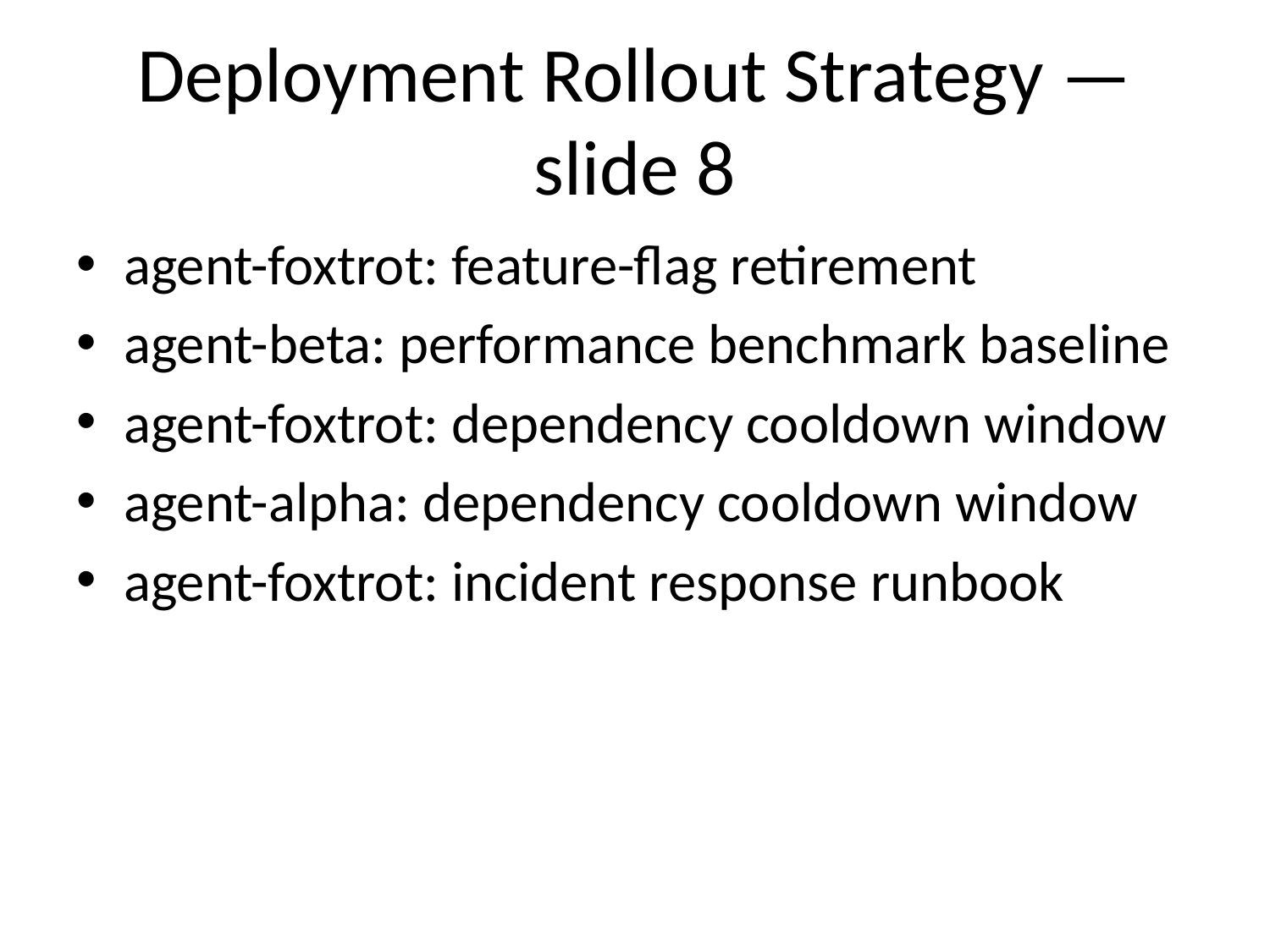

# Deployment Rollout Strategy — slide 8
agent-foxtrot: feature-flag retirement
agent-beta: performance benchmark baseline
agent-foxtrot: dependency cooldown window
agent-alpha: dependency cooldown window
agent-foxtrot: incident response runbook